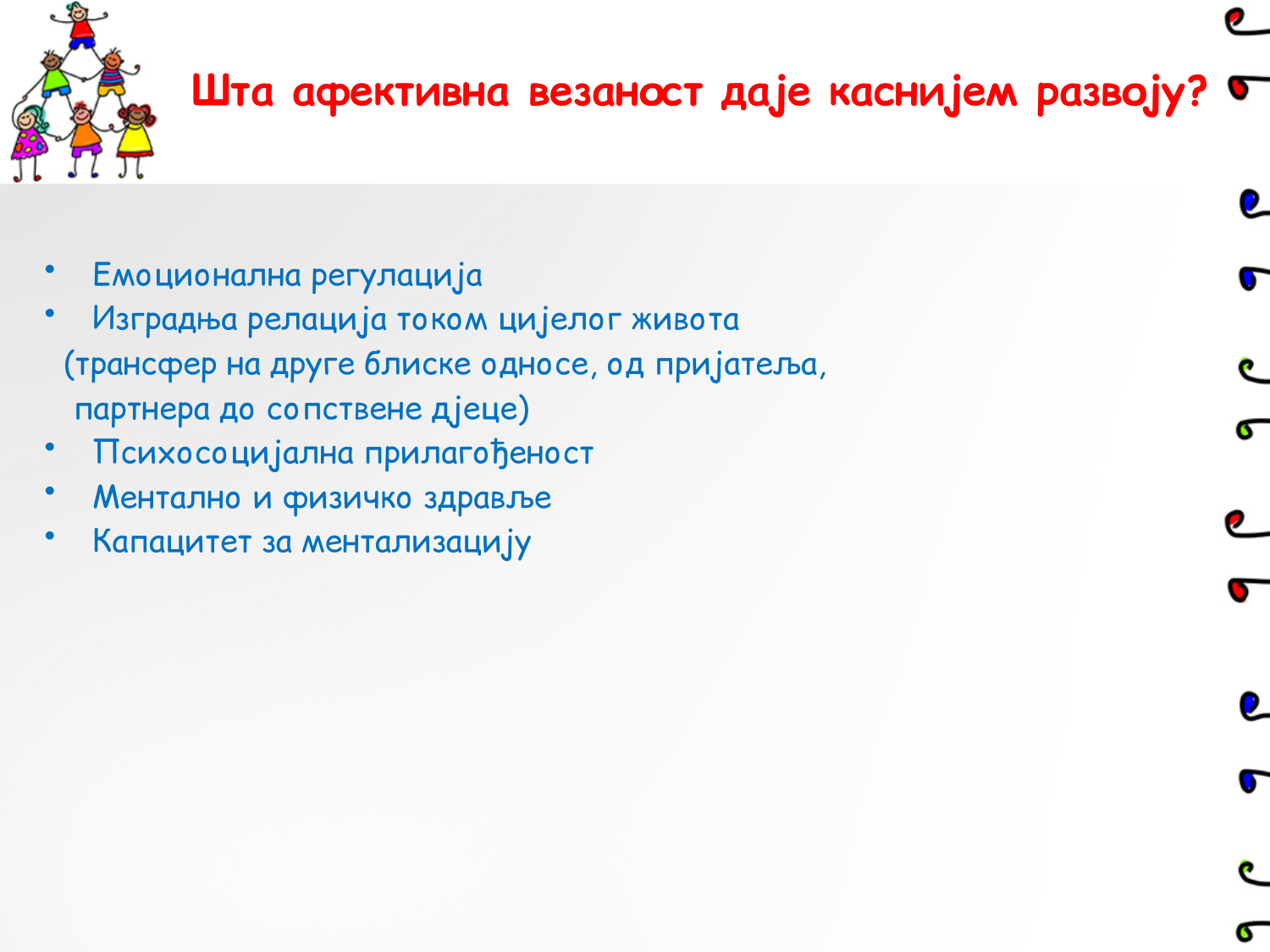

# Шта афективна везаност даје каснијем развоју?

Емоционална регулација
Изградња релација током цијелог живота
  (трансфер на друге блиске односе, од пријатеља,
   партнера до сопствене дјеце)
Психосоцијална прилагођеност
Ментално и физичко здравље
Капацитет за ментализацију